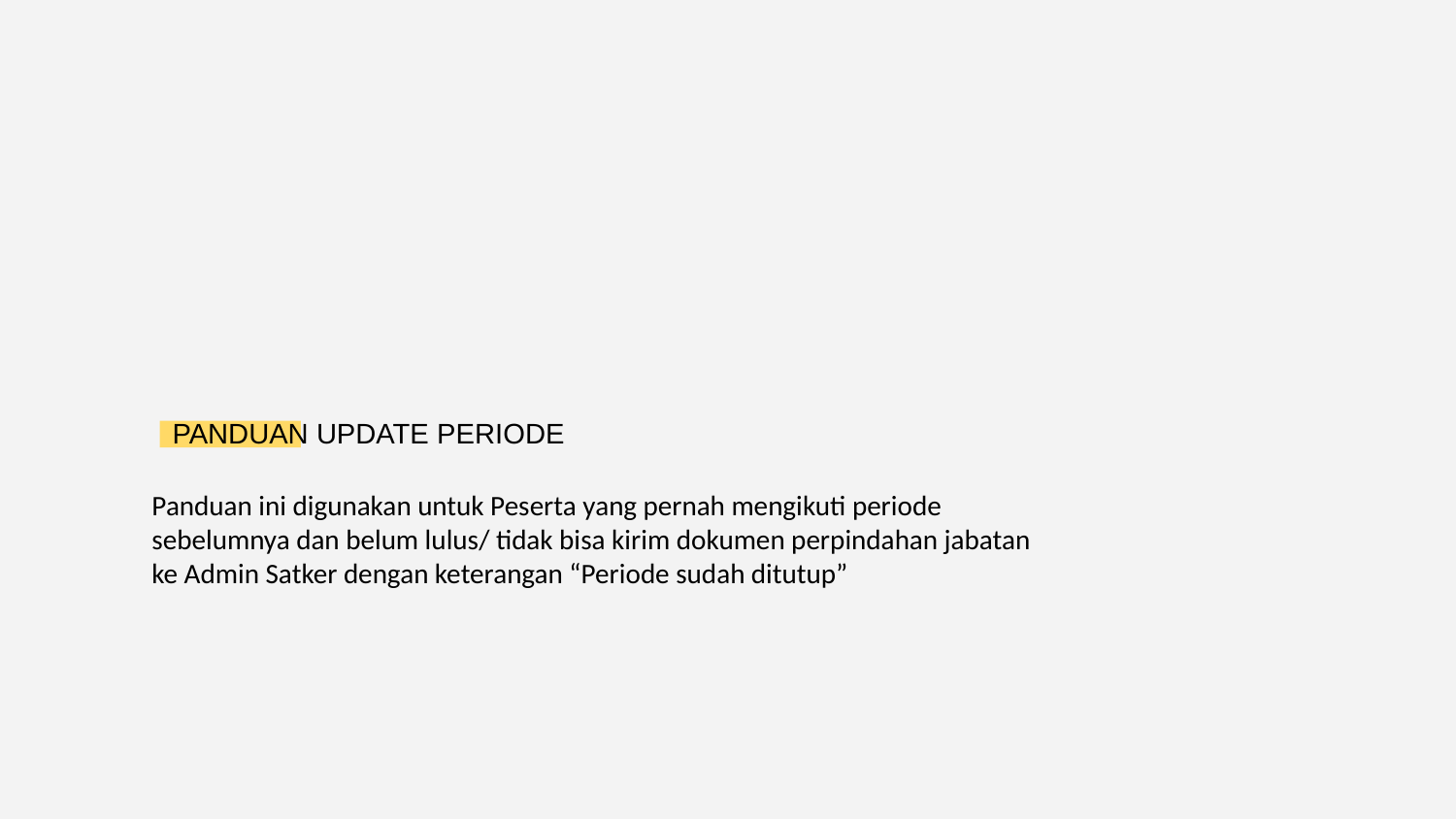

PANDUAN UPDATE PERIODE

Panduan ini digunakan untuk Peserta yang pernah mengikuti periode sebelumnya dan belum lulus/ tidak bisa kirim dokumen perpindahan jabatan ke Admin Satker dengan keterangan “Periode sudah ditutup”